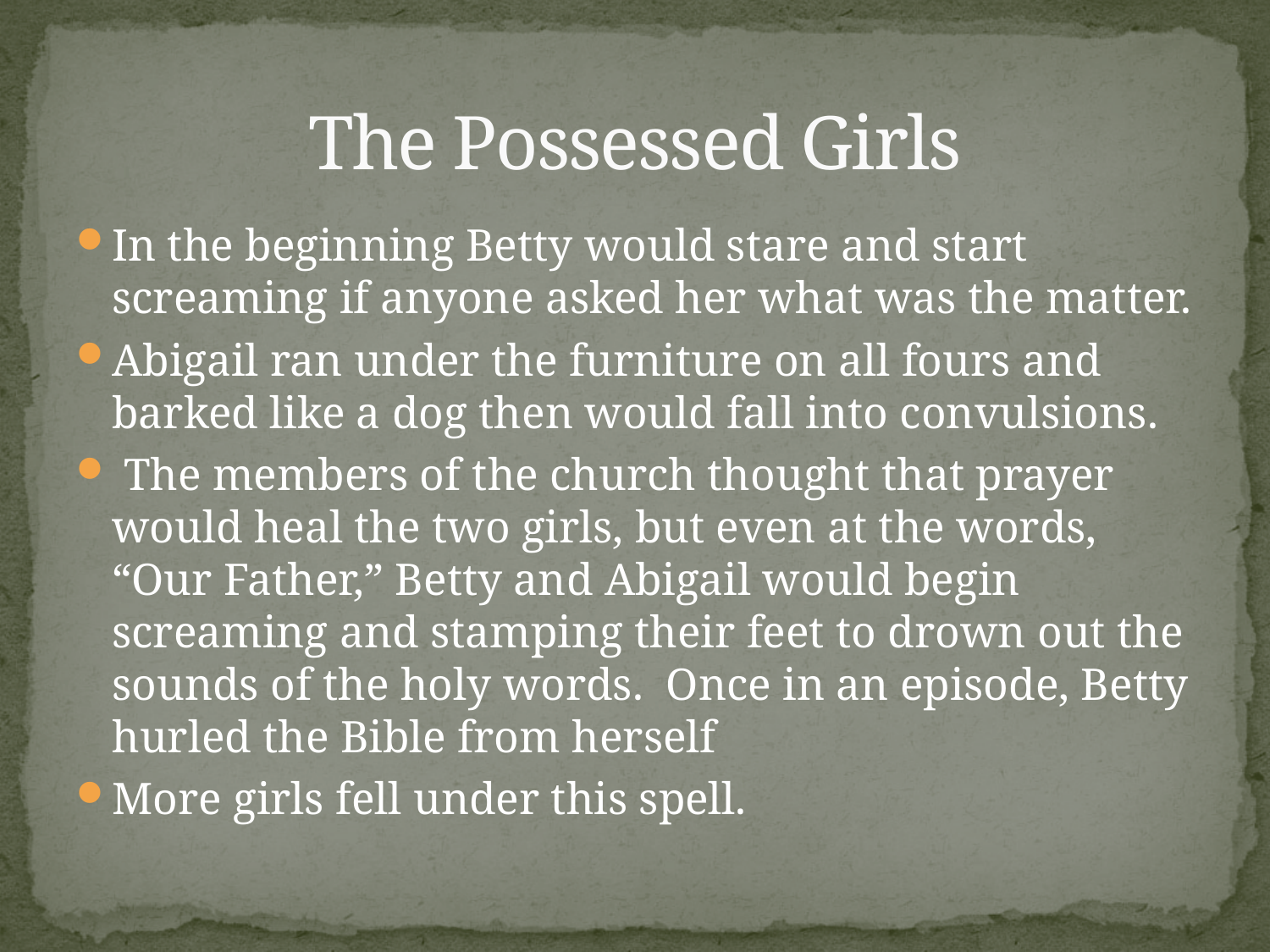

# The Possessed Girls
In the beginning Betty would stare and start screaming if anyone asked her what was the matter.
Abigail ran under the furniture on all fours and barked like a dog then would fall into convulsions.
 The members of the church thought that prayer would heal the two girls, but even at the words, “Our Father,” Betty and Abigail would begin screaming and stamping their feet to drown out the sounds of the holy words.  Once in an episode, Betty hurled the Bible from herself
More girls fell under this spell.